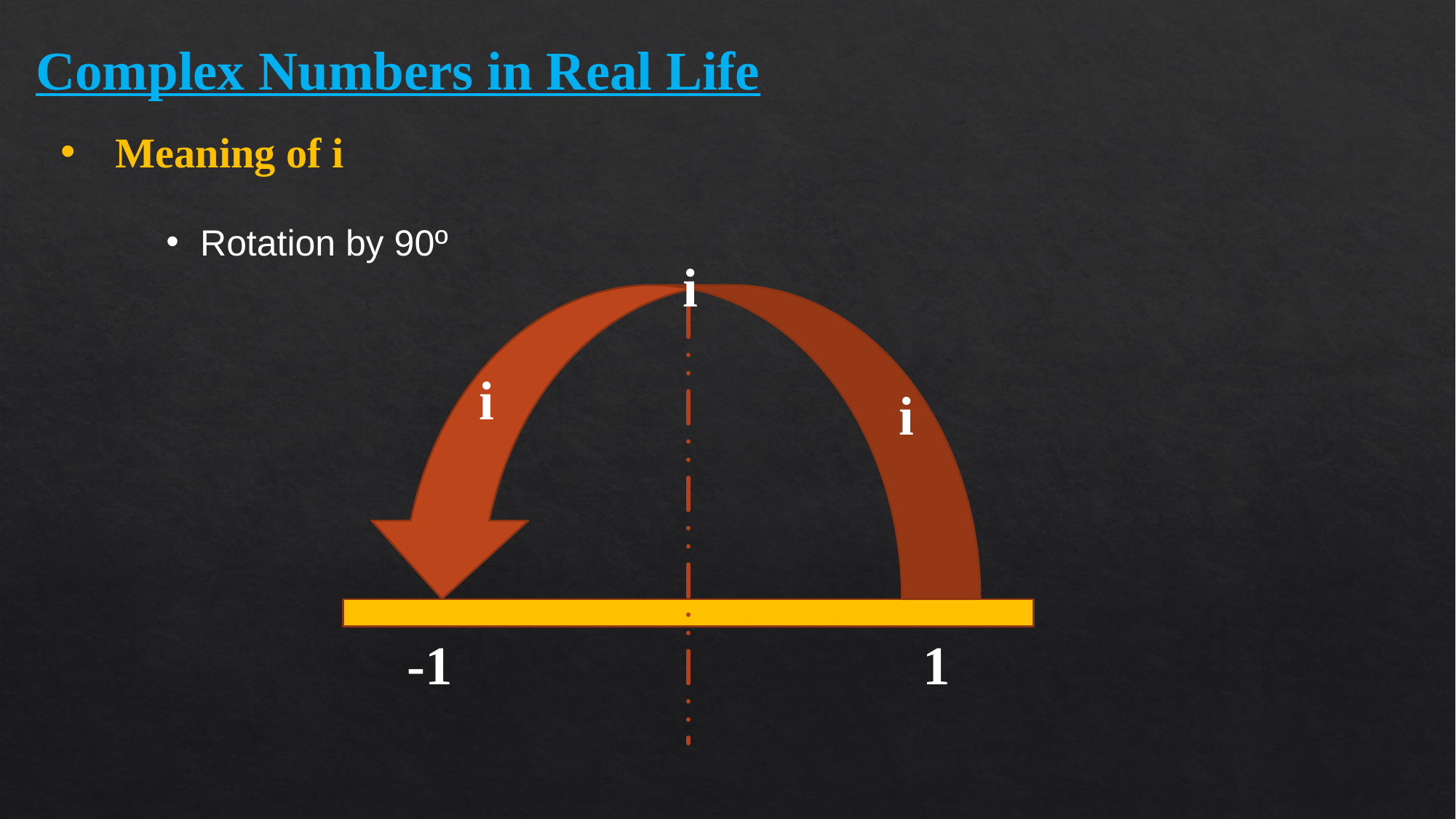

Complex Numbers in Real Life
Meaning of i

Rotation by 90º
i
i
i

1
-1